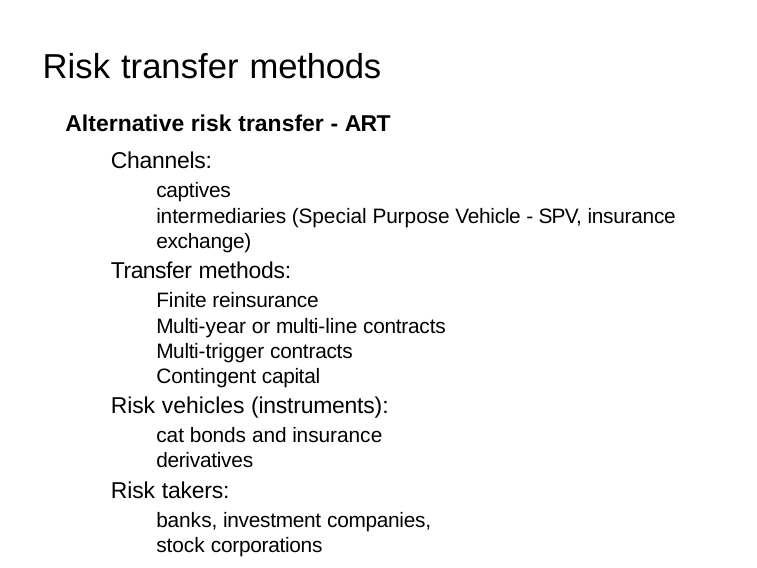

# Risk transfer methods
Alternative risk transfer - ART
Channels:
captives
intermediaries (Special Purpose Vehicle - SPV, insurance exchange)
Transfer methods:
Finite reinsurance
Multi-year or multi-line contracts Multi-trigger contracts Contingent capital
Risk vehicles (instruments):
cat bonds and insurance derivatives
Risk takers:
banks, investment companies, stock corporations